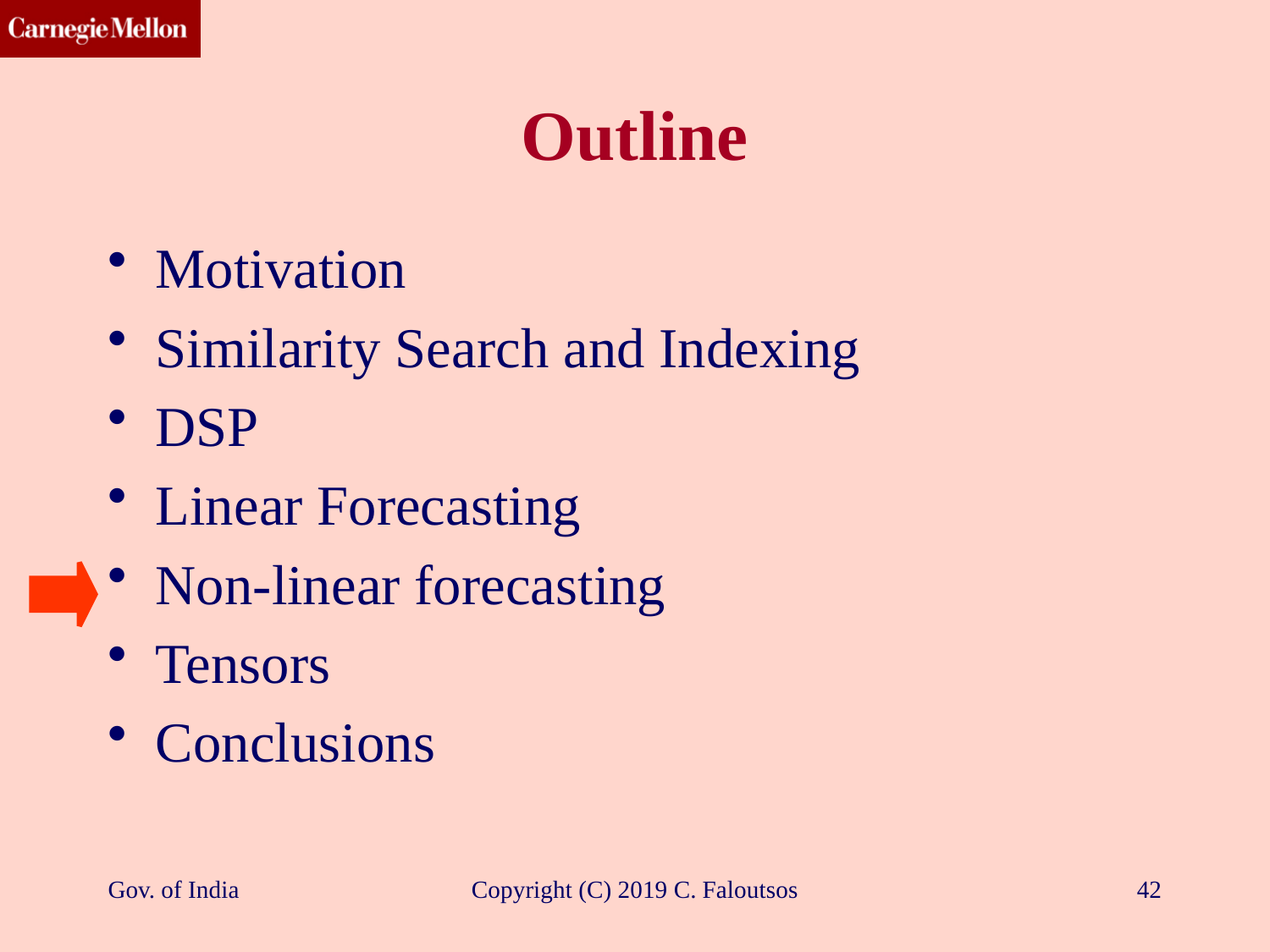

# Outline
Motivation
Similarity Search and Indexing
DSP
Linear Forecasting
Non-linear forecasting
Tensors
Conclusions

Gov. of India
Copyright (C) 2019 C. Faloutsos
42